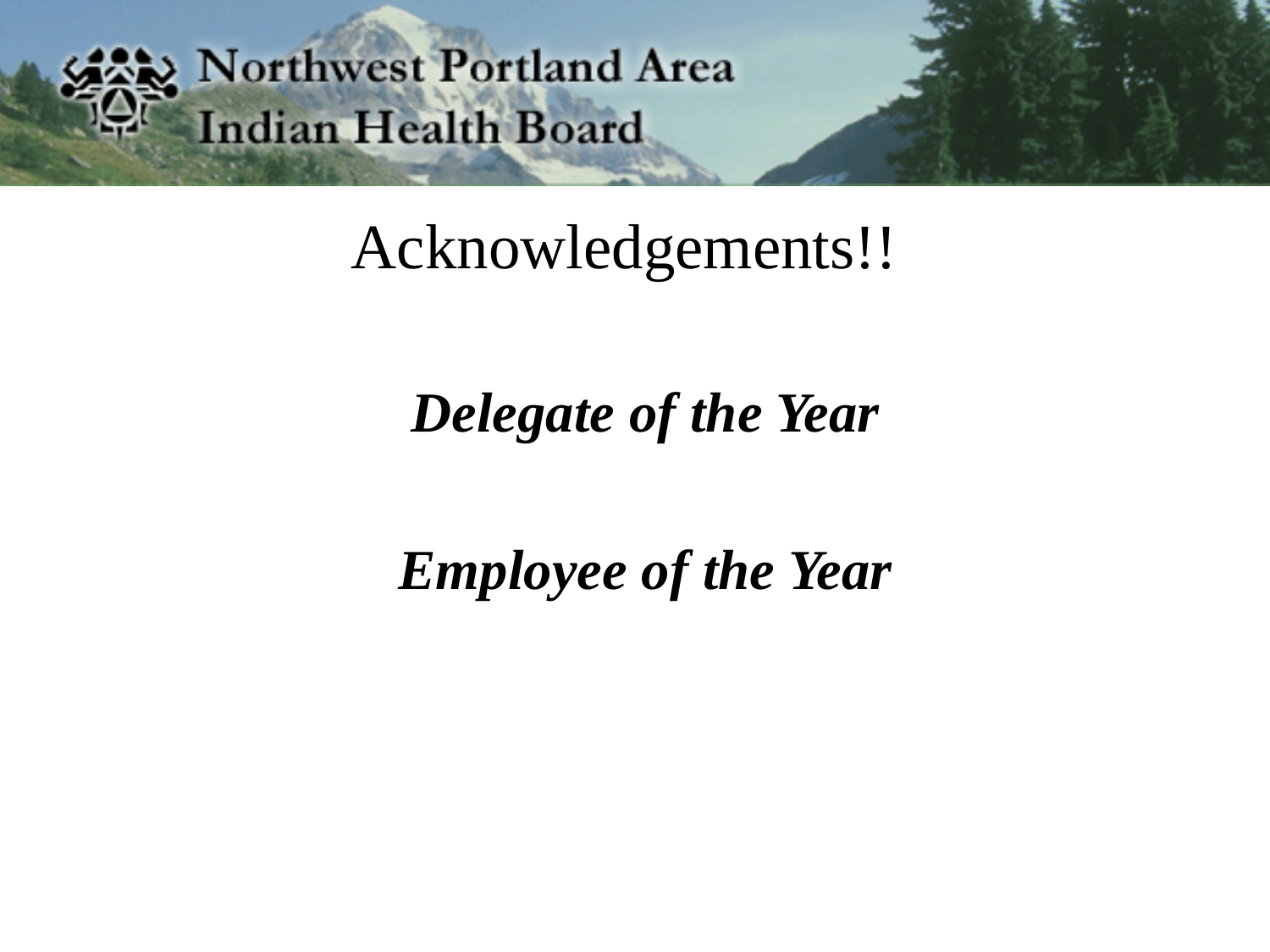

# Acknowledgements!!

Delegate of the Year

Employee of the Year